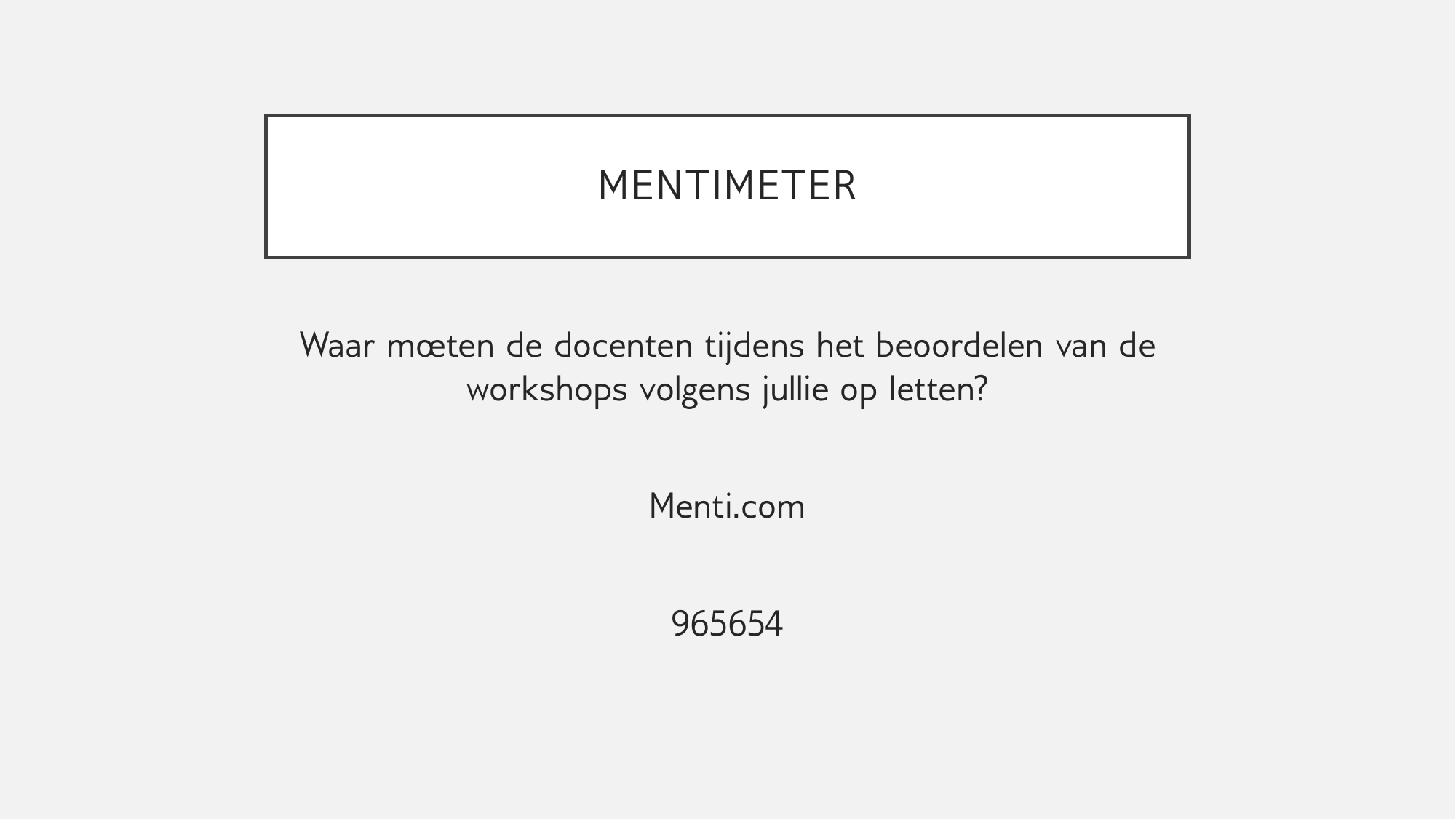

# mentimeter
Waar moeten de docenten tijdens het beoordelen van de workshops volgens jullie op letten?

Menti.com

965654